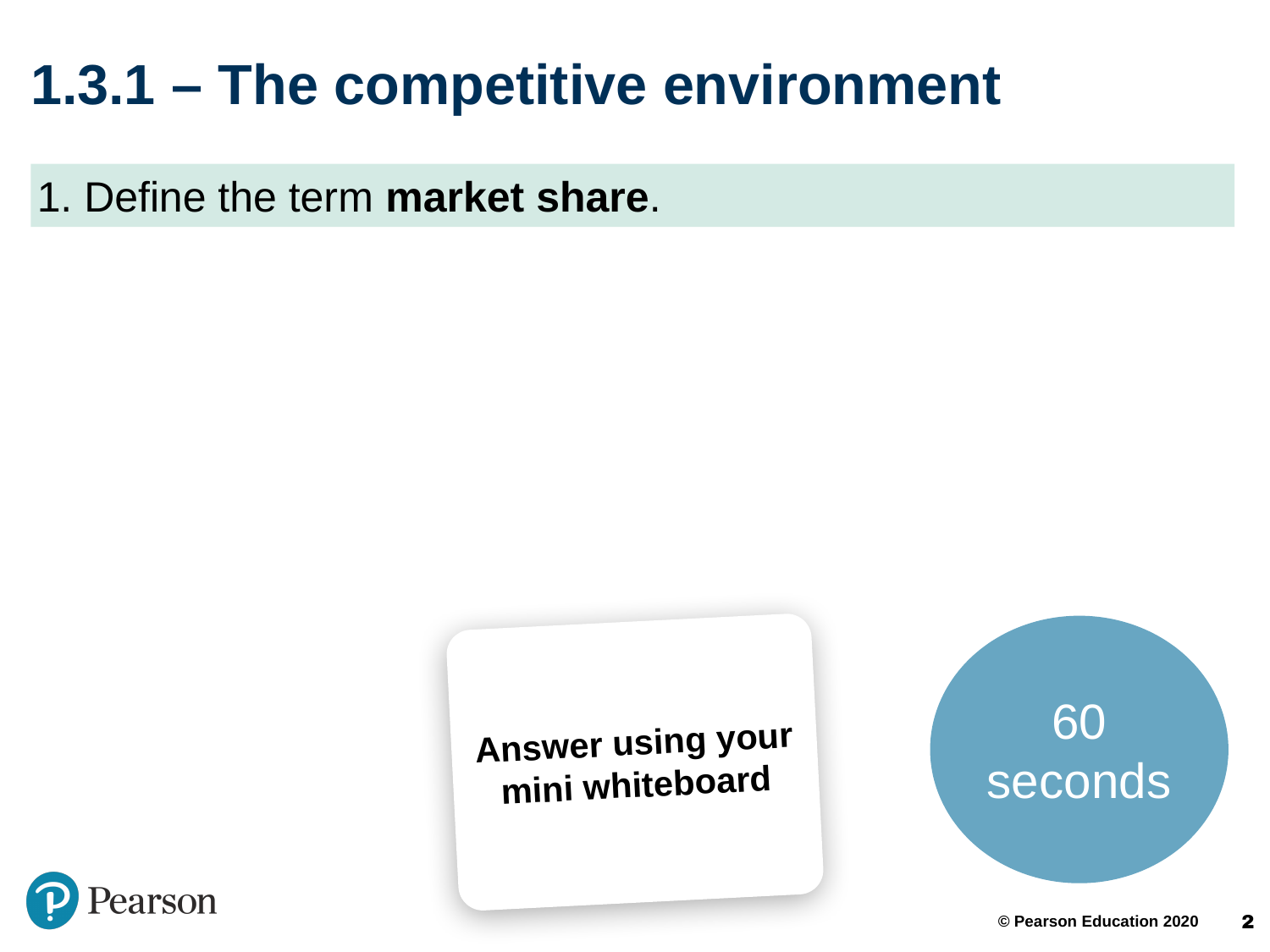

# 1.3.1 – The competitive environment
1. Define the term market share.

60 seconds

Answer using your mini whiteboard

2